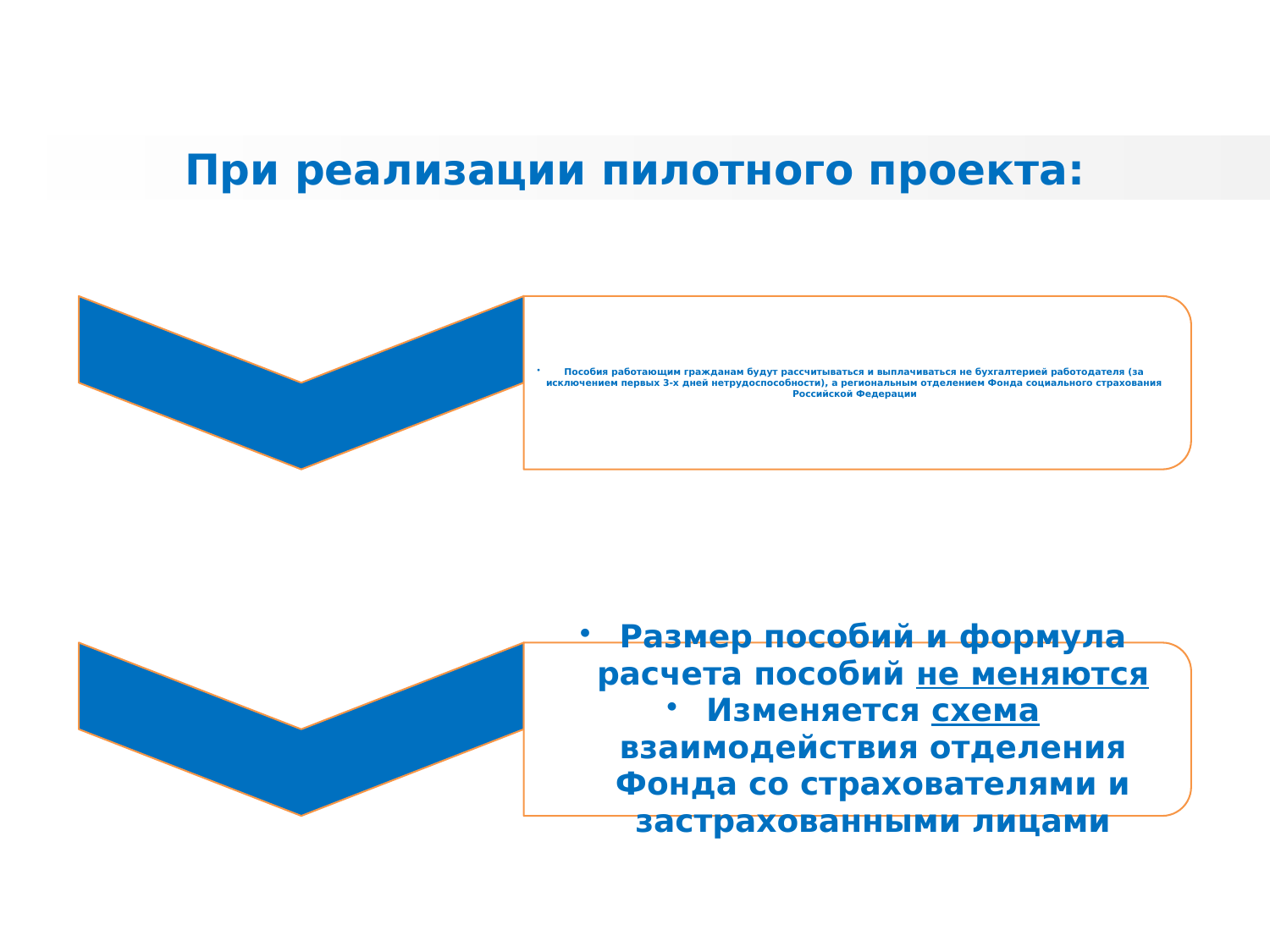

При реализации пилотного проекта:
Пособия работающим гражданам будут рассчитываться и выплачиваться не бухгалтерией работодателя (за исключением первых 3-х дней нетрудоспособности), а региональным отделением Фонда социального страхования Российской Федерации
Размер пособий и формула расчета пособий не меняются
Изменяется схема взаимодействия отделения Фонда со страхователями и застрахованными лицами